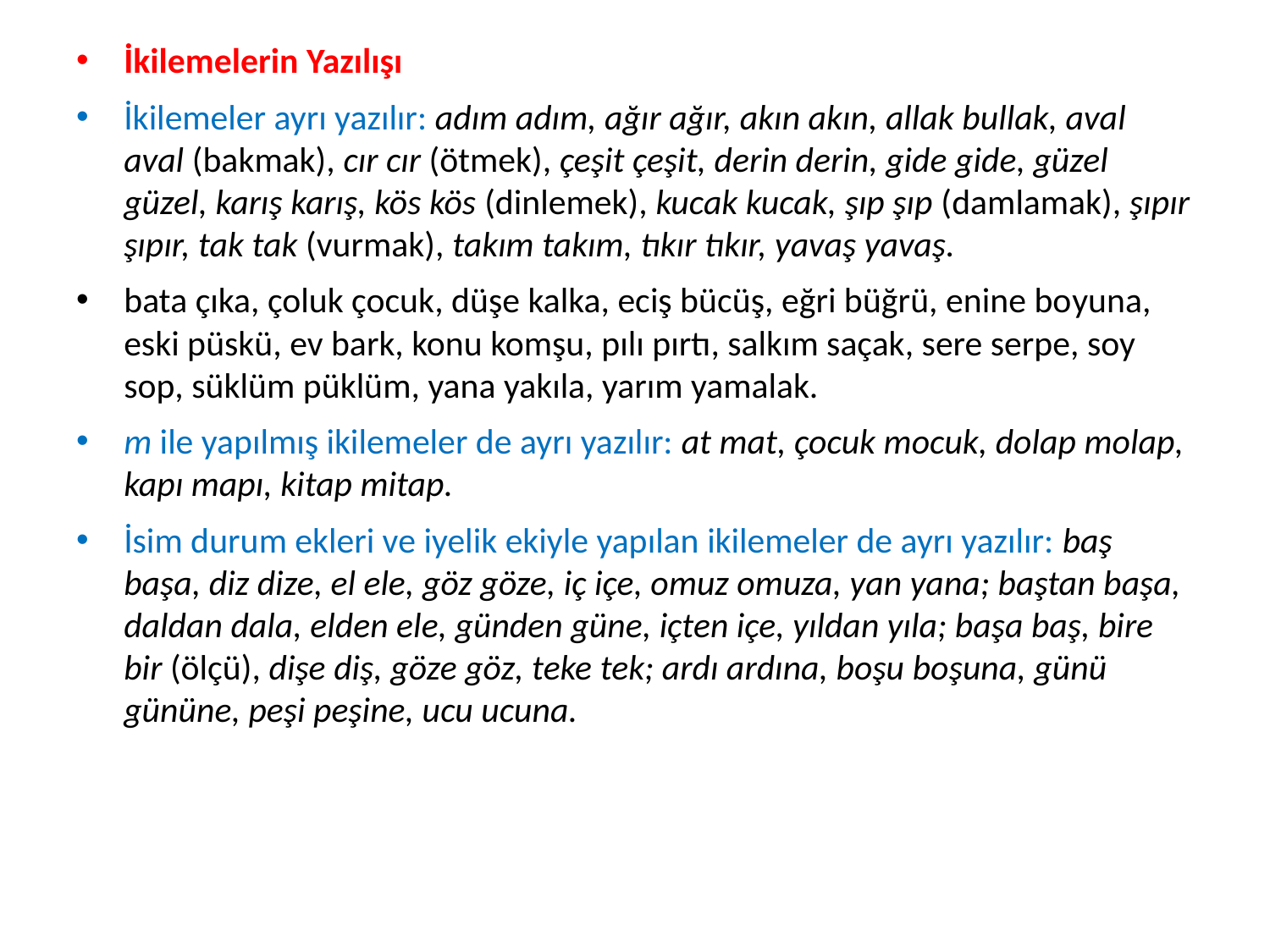

İkilemelerin Yazılışı
İkilemeler ayrı yazılır: adım adım, ağır ağır, akın akın, allak bullak, aval aval (bakmak), cır cır (ötmek), çeşit çeşit, derin derin, gide gide, güzel güzel, karış karış, kös kös (dinlemek), kucak kucak, şıp şıp (damlamak), şıpır şıpır, tak tak (vurmak), takım takım, tıkır tıkır, yavaş yavaş.
bata çıka, çoluk çocuk, düşe kalka, eciş bücüş, eğri büğrü, enine bo­yuna, eski püskü, ev bark, konu komşu, pılı pırtı, salkım saçak, sere serpe, soy sop, süklüm püklüm, yana yakıla, yarım yamalak.
m ile yapılmış ikilemeler de ayrı yazılır: at mat, çocuk mocuk, dolap molap, kapı mapı, kitap mitap.
İsim durum ekleri ve iyelik ekiyle yapılan ikilemeler de ayrı yazılır: baş başa, diz dize, el ele, göz göze, iç içe, omuz omuza, yan yana; baştan başa, daldan dala, elden ele, günden güne, içten içe, yıldan yıla; başa baş, bire bir (ölçü), dişe diş, göze göz, teke tek; ardı ardına, boşu boşuna, günü gününe, peşi peşine, ucu ucuna.